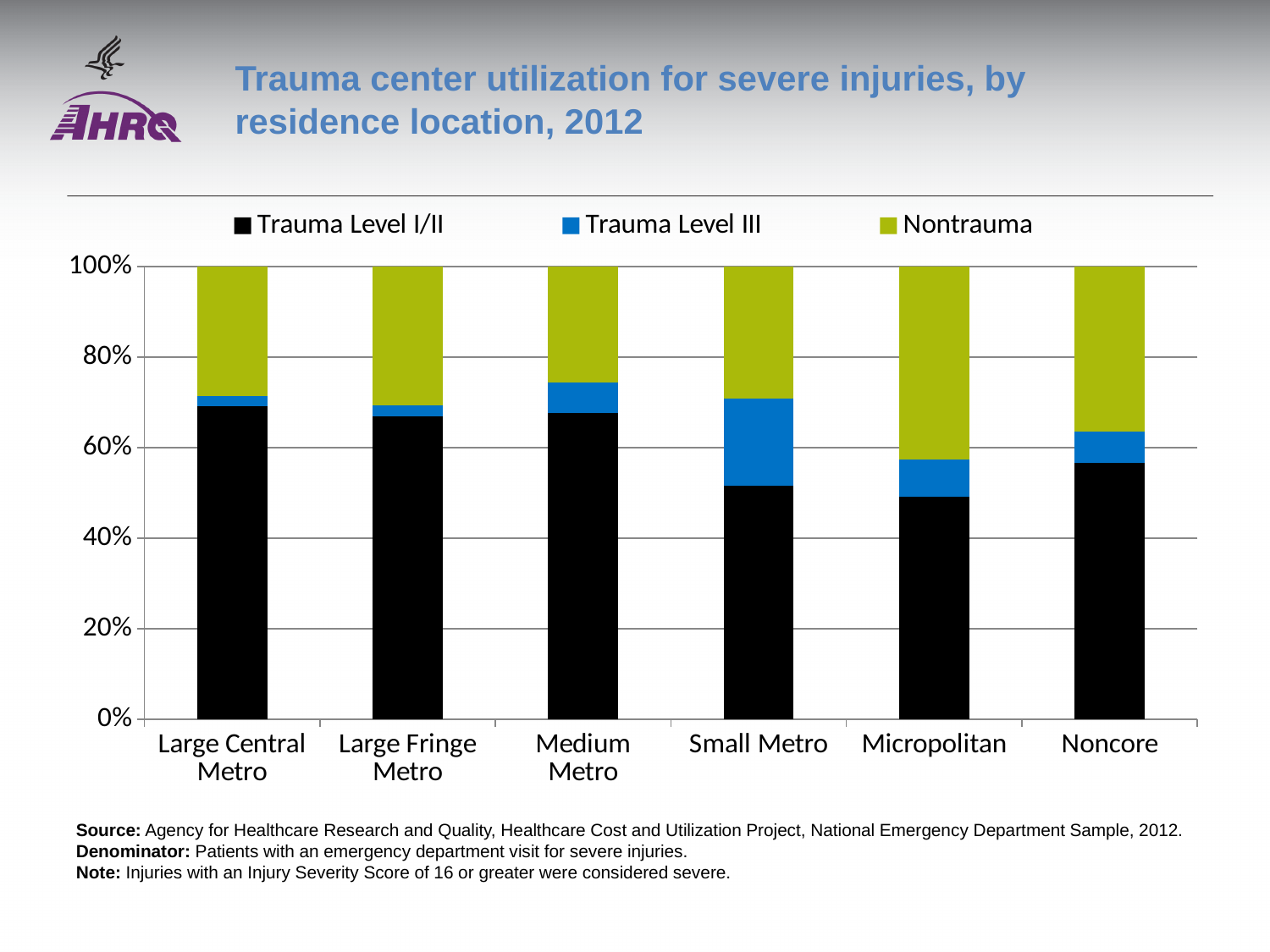

# Trauma center utilization for severe injuries, by residence location, 2012

### Chart

| Category | Trauma Level I/II | Trauma Level III | Nontrauma |
|---|---|---|---|
| Large Central Metro | 69.2150205287234 | 2.17444877034339 | 28.6105307009331 |
| Large Fringe Metro | 66.9520790319504 | 2.5 | 30.5994573238343 |
| Medium Metro | 67.6285072760647 | 6.73855720305681 | 25.6329355208784 |
| Small Metro | 51.5751687579337 | 19.2838190663702 | 29.1410121756959 |
| Micropolitan | 49.1492397583622 | 8.19928092032623 | 42.6514793213115 |
| Noncore | 56.6128855983486 | 6.85879658981666 | 36.5283178118347 |
Source: Agency for Healthcare Research and Quality, Healthcare Cost and Utilization Project, National Emergency Department Sample, 2012.
Denominator: Patients with an emergency department visit for severe injuries.
Note: Injuries with an Injury Severity Score of 16 or greater were considered severe.